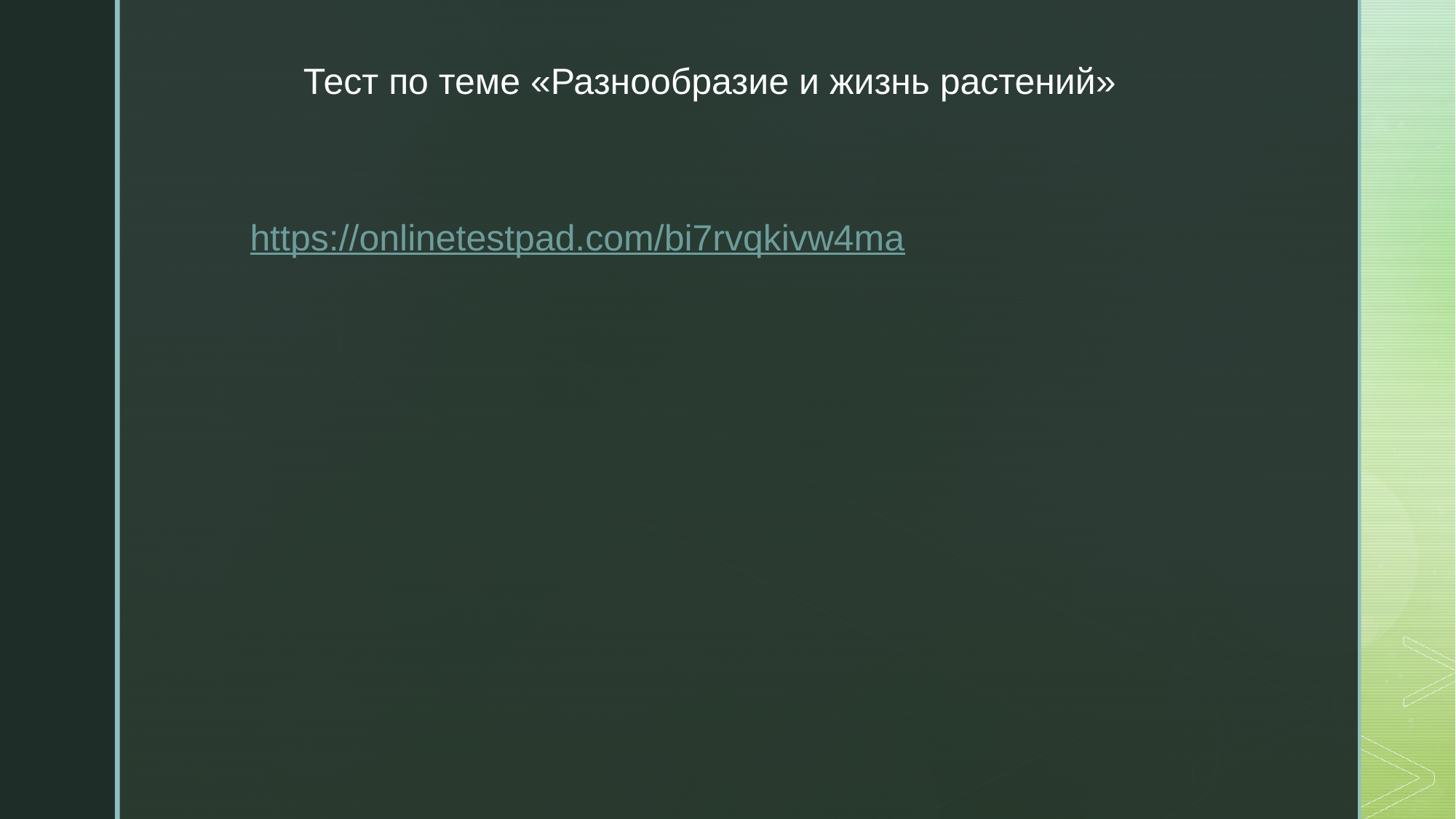

Тест по теме «Разнообразие и жизнь растений»
https://onlinetestpad.com/bi7rvqkivw4ma